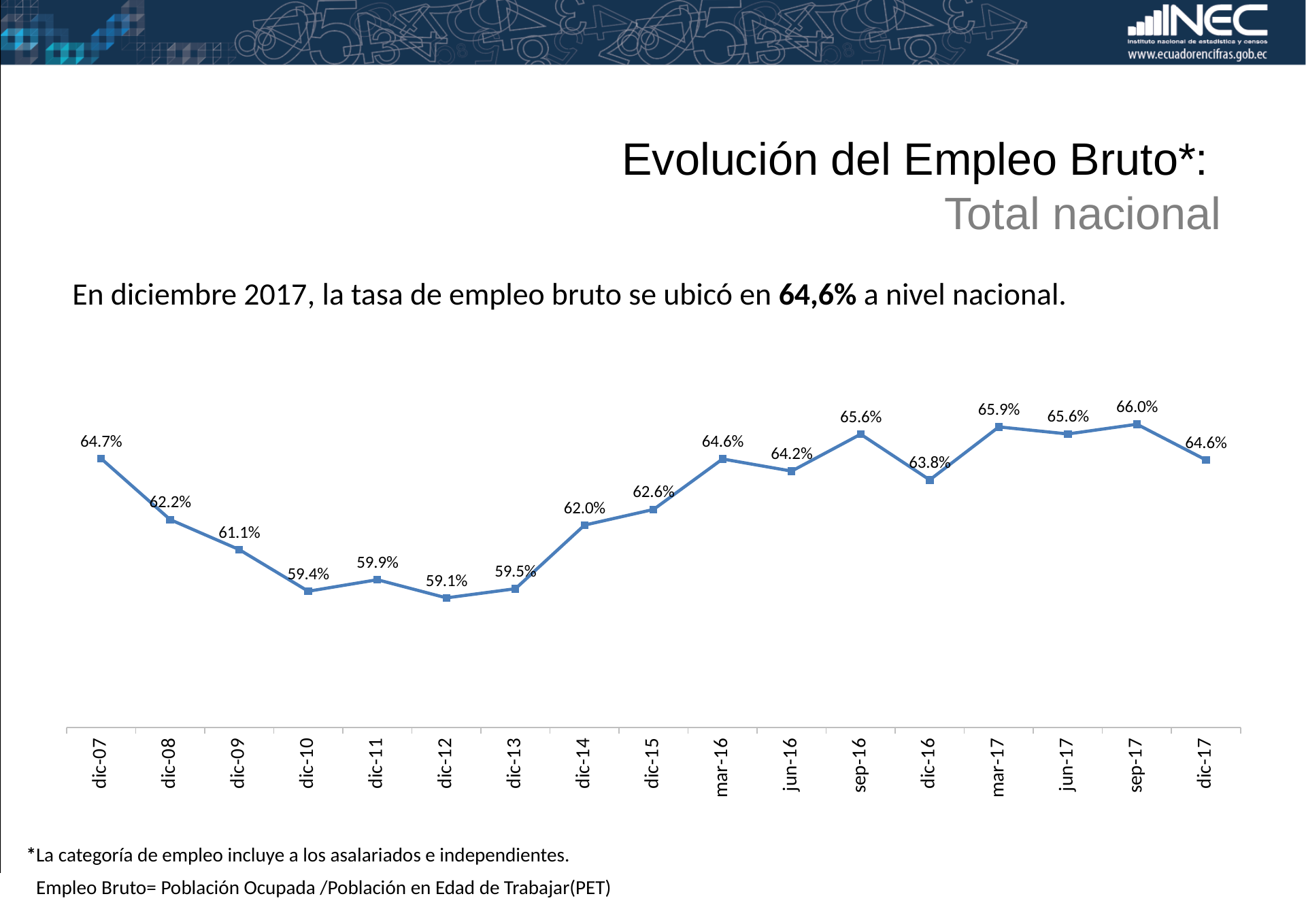

Evolución del Empleo Bruto*:
Total nacional
En diciembre 2017, la tasa de empleo bruto se ubicó en 64,6% a nivel nacional.

### Chart

| Category | Empleo Bruto |
|---|---|
| dic-07 | 0.6465802403011567 |
| dic-08 | 0.6223854571355656 |
| dic-09 | 0.6105161502643149 |
| dic-10 | 0.5940076717476122 |
| dic-11 | 0.598578910338656 |
| dic-12 | 0.5913800591462204 |
| dic-13 | 0.5950017976307811 |
| dic-14 | 0.6202123107265646 |
| dic-15 | 0.6264113180257886 |
| mar-16 | 0.646405869017881 |
| jun-16 | 0.6415952525593613 |
| sep-16 | 0.6562223752277534 |
| dic-16 | 0.6381237840212123 |
| mar-17 | 0.6591055698430422 |
| jun-17 | 0.6563161895799449 |
| sep-17 | 0.6601649336496197 |
| dic-17 | 0.6460231109347031 |
*La categoría de empleo incluye a los asalariados e independientes.
Empleo Bruto= Población Ocupada /Población en Edad de Trabajar(PET)